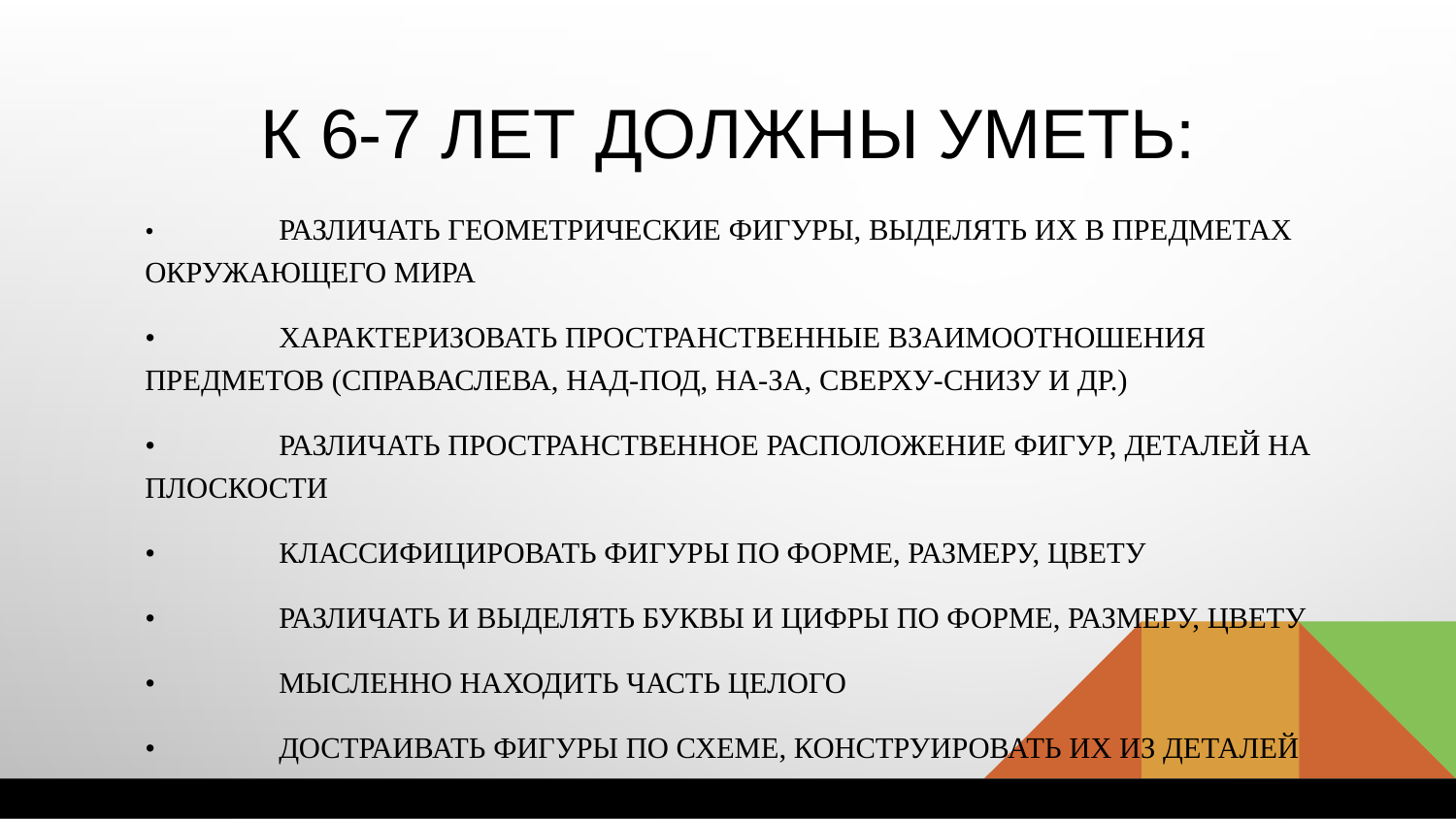

# К 6-7 лет должны уметь:

•	Различать геометрические фигуры, выделять их в предметах окружающего мира
•	Характеризовать пространственные взаимоотношения предметов (справаслева, над-под, на-за, сверху-снизу и др.)
•	Различать пространственное расположение фигур, деталей на плоскости
•	Классифицировать фигуры по форме, размеру, цвету
•	Различать и выделять буквы и цифры по форме, размеру, цвету
•	Мысленно находить часть целого
•	Достраивать фигуры по схеме, конструировать их из деталей